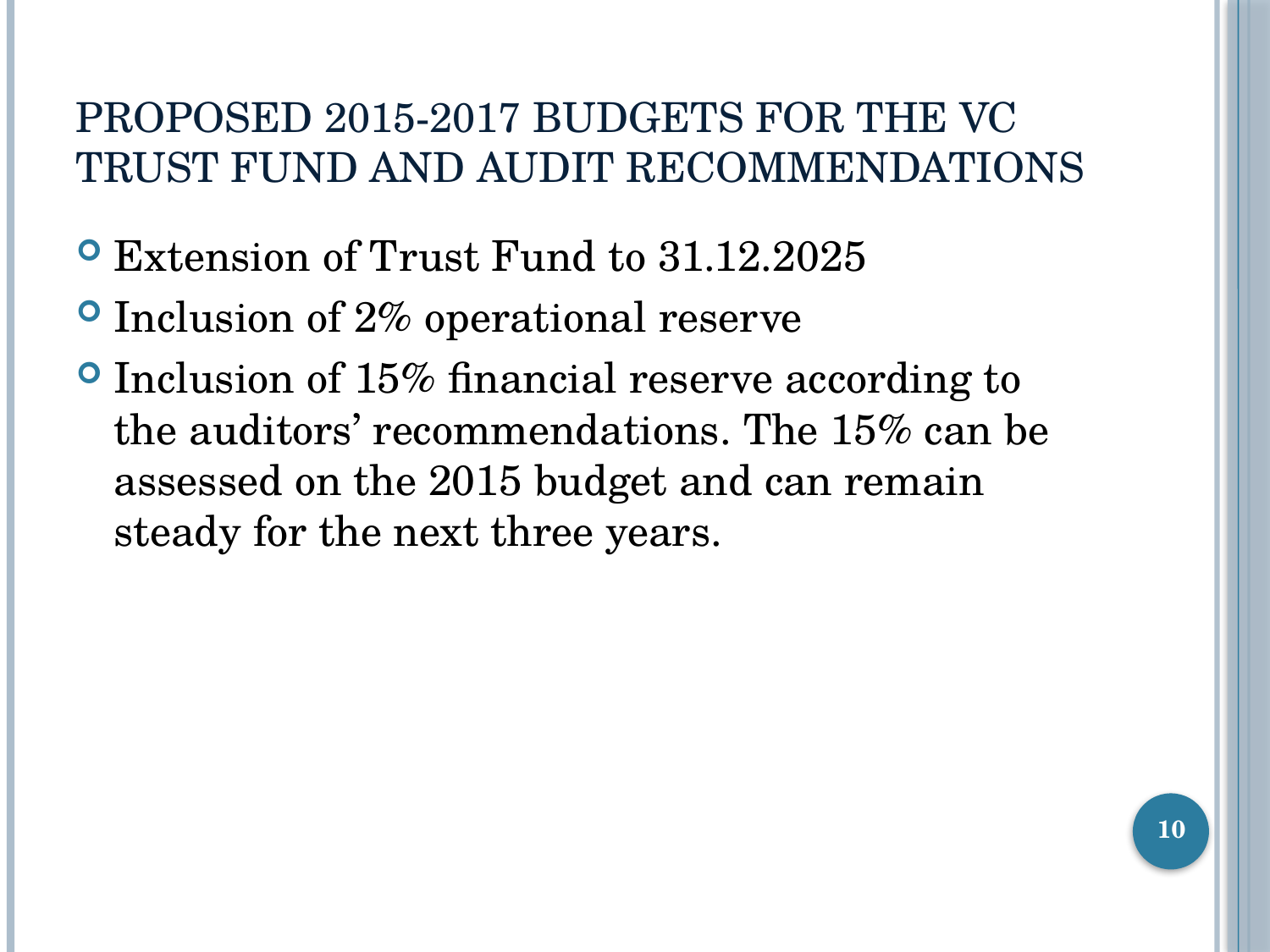

# Proposed 2015-2017 Budgets for the VC Trust Fund and Audit Recommendations
Extension of Trust Fund to 31.12.2025
Inclusion of 2% operational reserve
Inclusion of 15% financial reserve according to the auditors’ recommendations. The 15% can be assessed on the 2015 budget and can remain steady for the next three years.
10